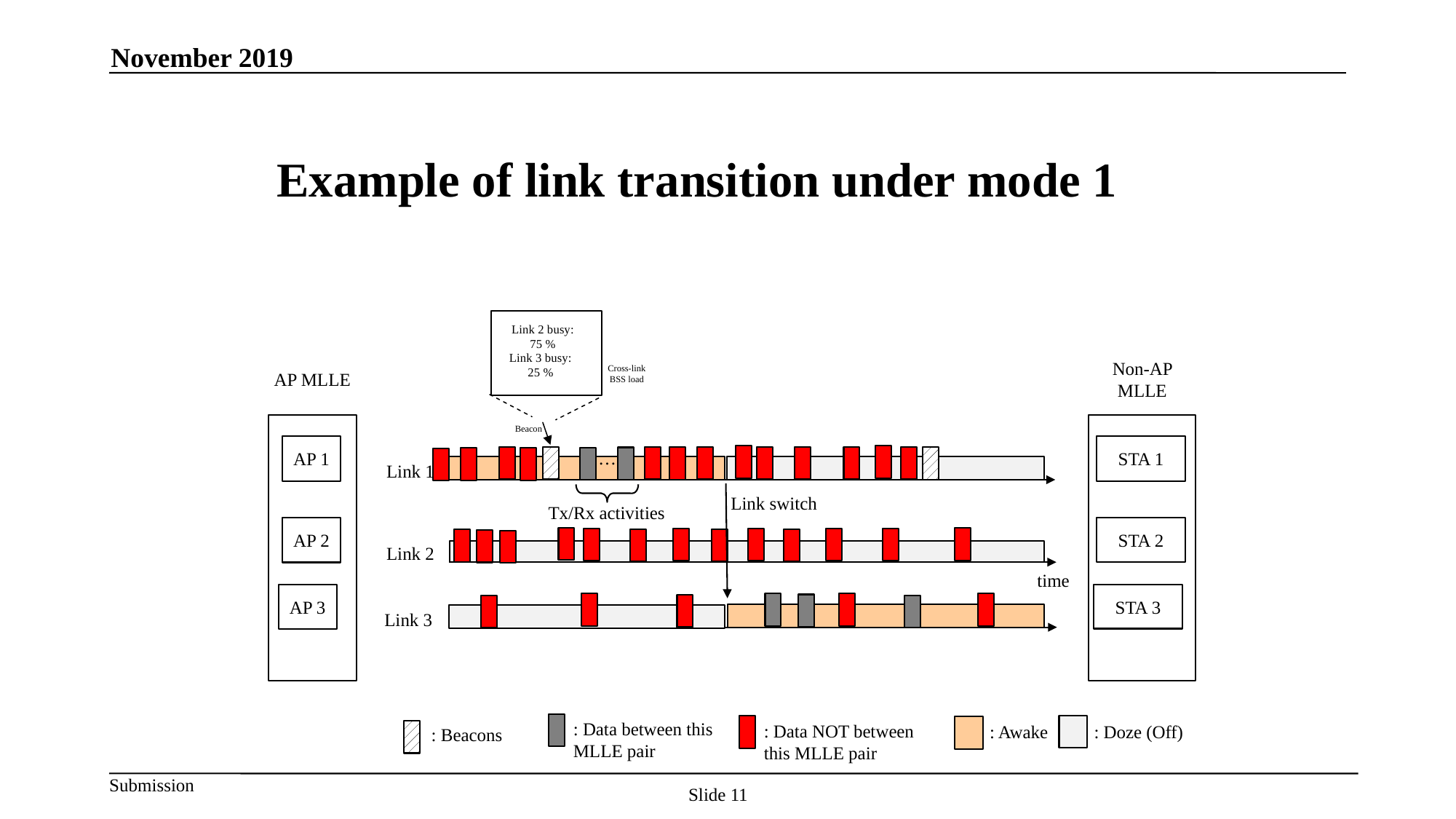

November 2019
# Example of link transition under mode 1

Link 2 busy: 75 %
Non-AP MLLE
Cross-link BSS load
AP MLLE
Beacon
AP 1
STA 1
…

Link 1

Tx/Rx activities

AP 2
STA 2
Link 2

time
: Data between this MLLE pair

: Awake
: Doze (Off)

: Beacons

Link 3 busy: 25 %

Link switch

STA 3
AP 3

Link 3

: Data NOT between this MLLE pair

Dibakar Das, Intel
Slide 11